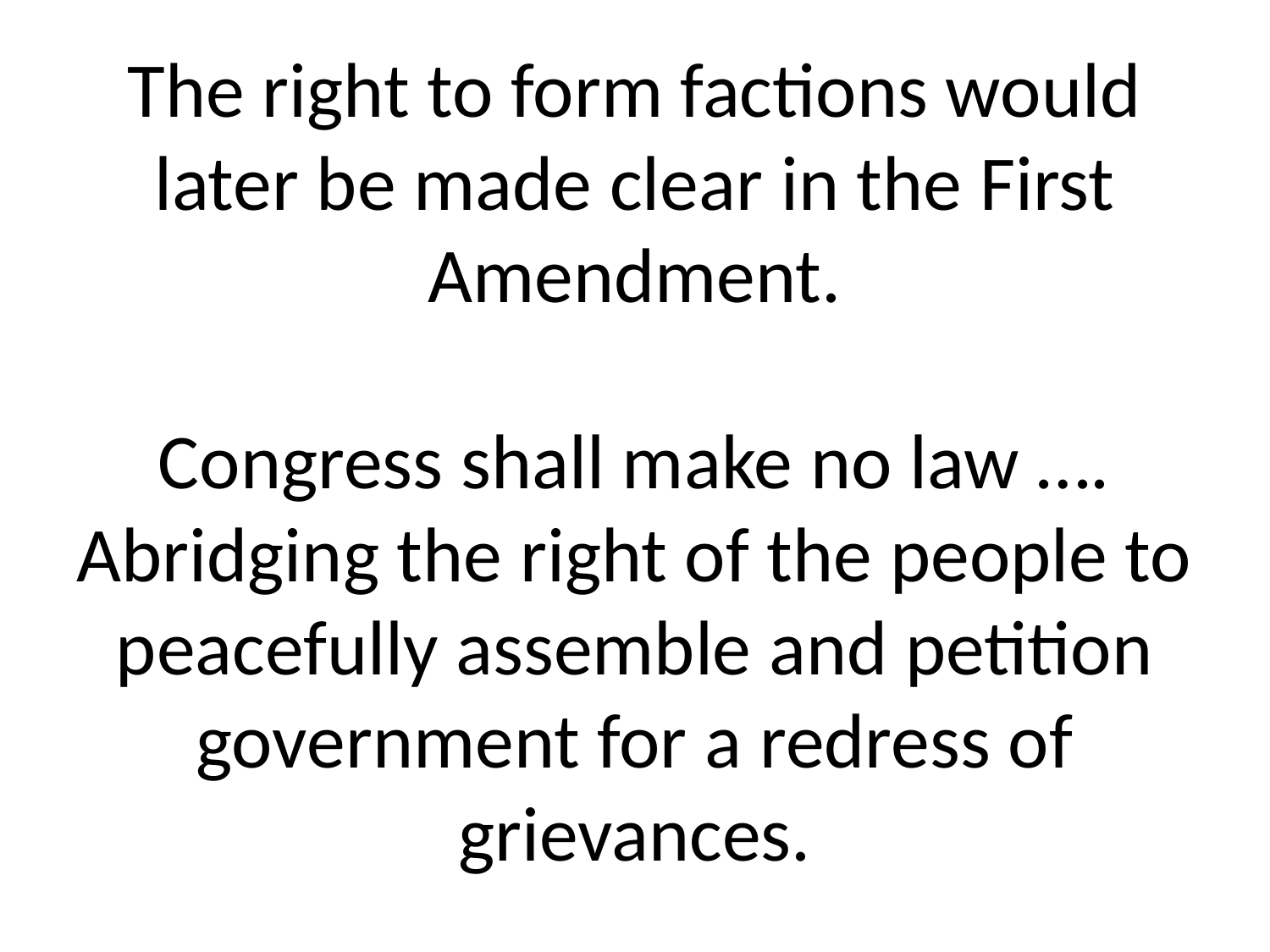

# The right to form factions would later be made clear in the First Amendment. Congress shall make no law …. Abridging the right of the people to peacefully assemble and petition government for a redress of grievances.